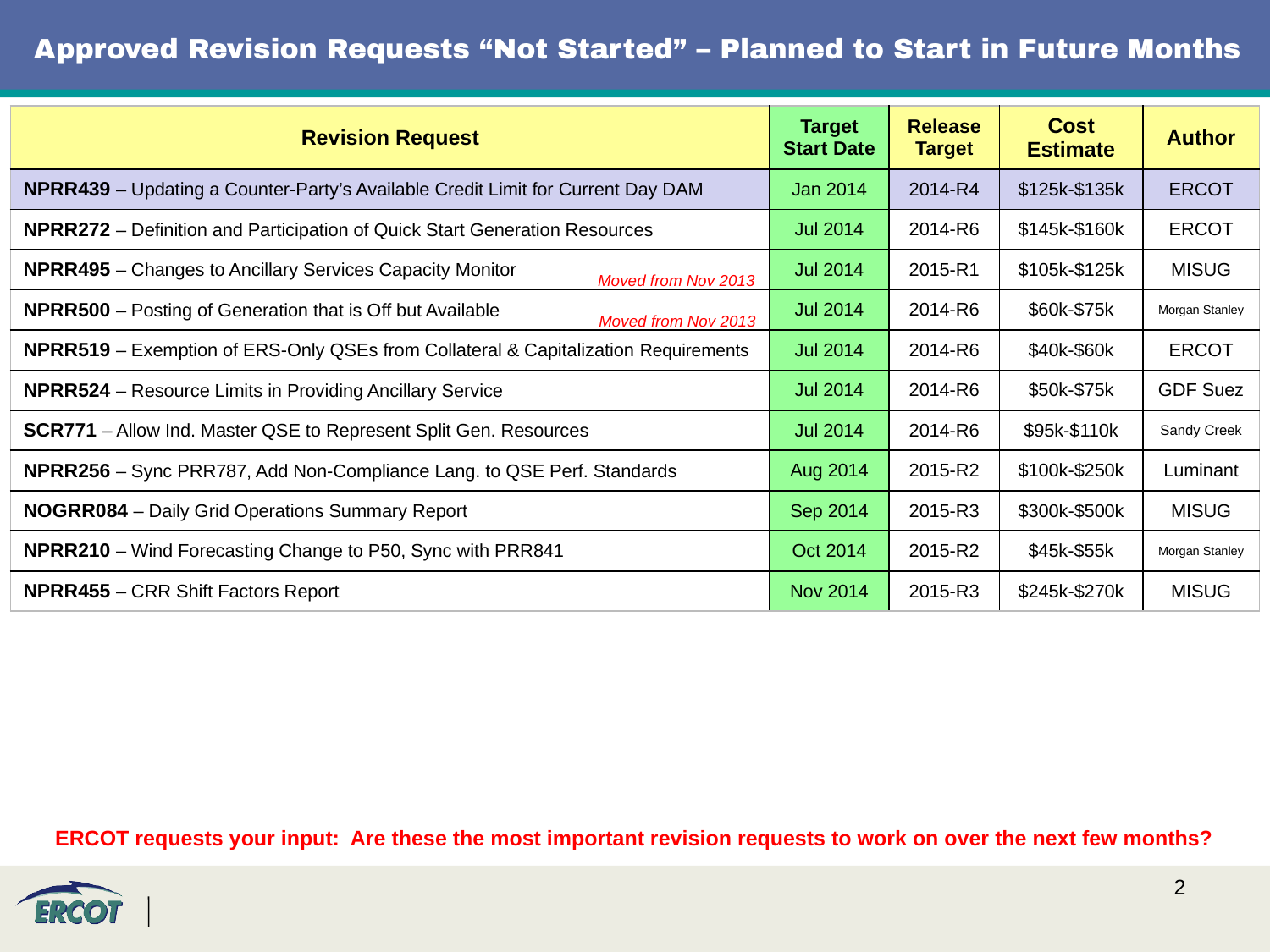

# Approved Revision Requests “Not Started” – Planned to Start in Future Months
| Revision Request | Target Start Date | Release Target | Cost Estimate | Author |
| --- | --- | --- | --- | --- |
| NPRR439 – Updating a Counter-Party’s Available Credit Limit for Current Day DAM | Jan 2014 | 2014-R4 | $125k-$135k | ERCOT |
| NPRR272 – Definition and Participation of Quick Start Generation Resources | Jul 2014 | 2014-R6 | $145k-$160k | ERCOT |
| NPRR495 – Changes to Ancillary Services Capacity Monitor | Jul 2014 | 2015-R1 | $105k-$125k | MISUG |
| NPRR500 – Posting of Generation that is Off but Available | Jul 2014 | 2014-R6 | $60k-$75k | Morgan Stanley |
| NPRR519 – Exemption of ERS-Only QSEs from Collateral & Capitalization Requirements | Jul 2014 | 2014-R6 | $40k-$60k | ERCOT |
| NPRR524 – Resource Limits in Providing Ancillary Service | Jul 2014 | 2014-R6 | $50k-$75k | GDF Suez |
| SCR771 – Allow Ind. Master QSE to Represent Split Gen. Resources | Jul 2014 | 2014-R6 | $95k-$110k | Sandy Creek |
| NPRR256 – Sync PRR787, Add Non-Compliance Lang. to QSE Perf. Standards | Aug 2014 | 2015-R2 | $100k-$250k | Luminant |
| NOGRR084 – Daily Grid Operations Summary Report | Sep 2014 | 2015-R3 | $300k-$500k | MISUG |
| NPRR210 – Wind Forecasting Change to P50, Sync with PRR841 | Oct 2014 | 2015-R2 | $45k-$55k | Morgan Stanley |
| NPRR455 – CRR Shift Factors Report | Nov 2014 | 2015-R3 | $245k-$270k | MISUG |
Moved from Nov 2013
Moved from Nov 2013
ERCOT requests your input:  Are these the most important revision requests to work on over the next few months?